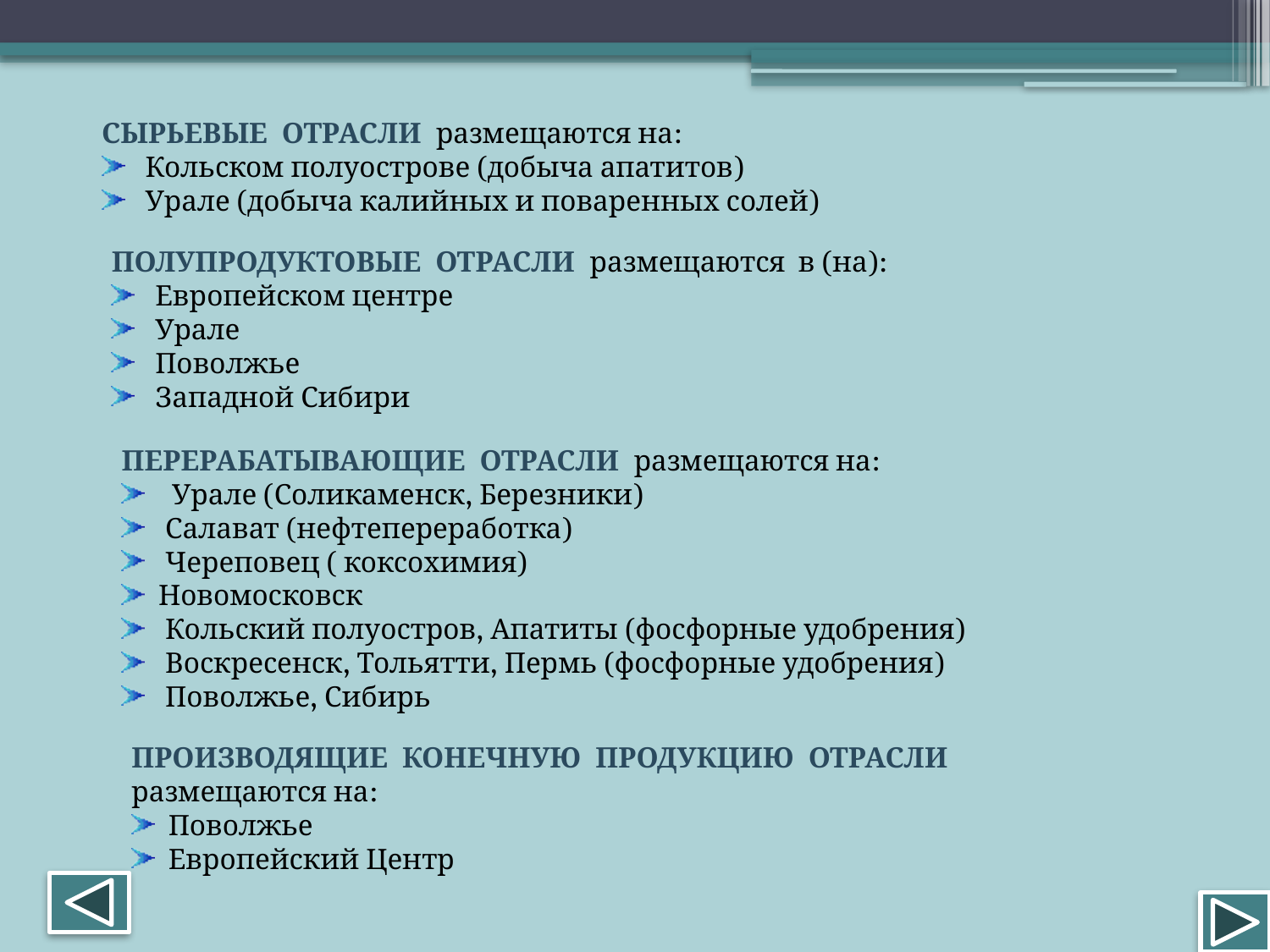

СЫРЬЕВЫЕ  ОТРАСЛИ  размещаются на:
 Кольском полуострове (добыча апатитов)
 Урале (добыча калийных и поваренных солей)
ПОЛУПРОДУКТОВЫЕ  ОТРАСЛИ  размещаются  в (на):
 Европейском центре
 Урале
 Поволжье
 Западной Сибири
ПЕРЕРАБАТЫВАЮЩИЕ  ОТРАСЛИ  размещаются на:
  Урале (Соликаменск, Березники)
 Салават (нефтепереработка)
 Череповец ( коксохимия)
Новомосковск
 Кольский полуостров, Апатиты (фосфорные удобрения)
 Воскресенск, Тольятти, Пермь (фосфорные удобрения)
 Поволжье, Сибирь

ПРОИЗВОДЯЩИЕ  КОНЕЧНУЮ  ПРОДУКЦИЮ  ОТРАСЛИ  размещаются на:
Поволжье
Европейский Центр